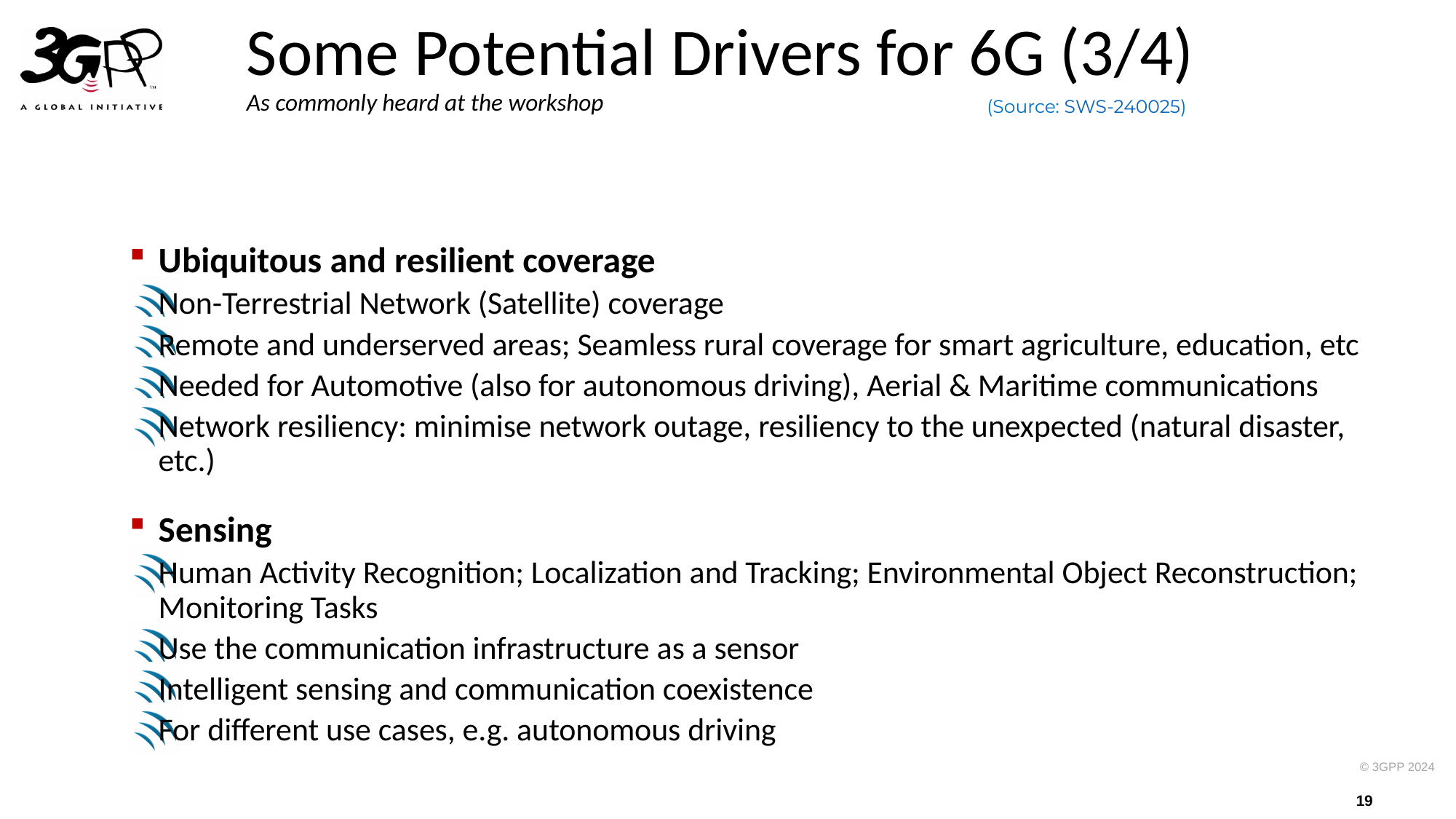

# Some Potential Drivers for 6G (3/4) As commonly heard at the workshop
(Source: SWS-240025)
Ubiquitous and resilient coverage
Non-Terrestrial Network (Satellite) coverage
Remote and underserved areas; Seamless rural coverage for smart agriculture, education, etc
Needed for Automotive (also for autonomous driving), Aerial & Maritime communications
Network resiliency: minimise network outage, resiliency to the unexpected (natural disaster, etc.)

Sensing
Human Activity Recognition; Localization and Tracking; Environmental Object Reconstruction; Monitoring Tasks
Use the communication infrastructure as a sensor
Intelligent sensing and communication coexistence
For different use cases, e.g. autonomous driving